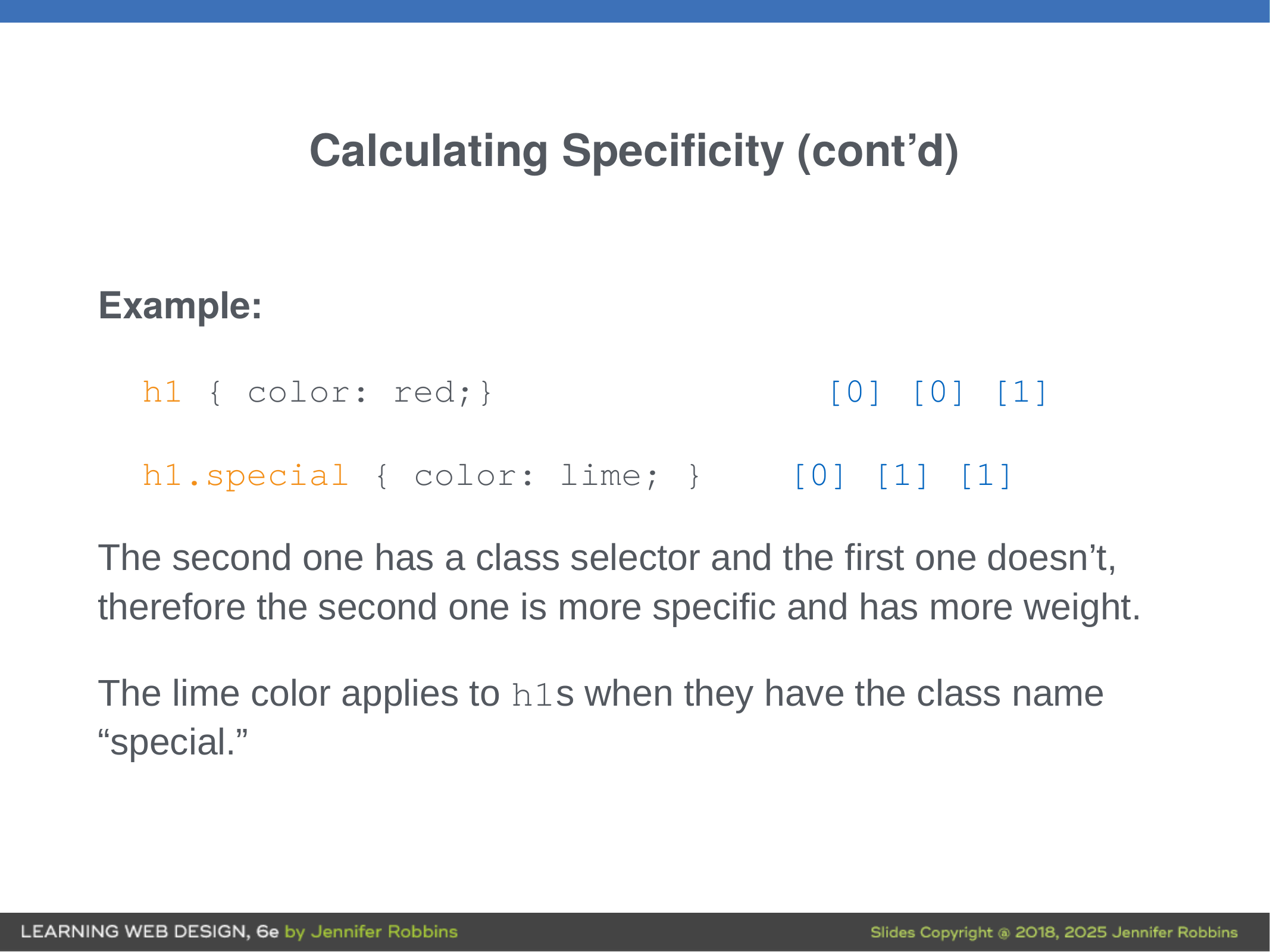

# Calculating Specificity (cont’d)
Example:
h1 { color: red;}  		       [0] [0] [1]
h1.special { color: lime; }	 [0] [1] [1]
The second one has a class selector and the first one doesn’t, therefore the second one is more specific and has more weight.
The lime color applies to h1s when they have the class name “special.”